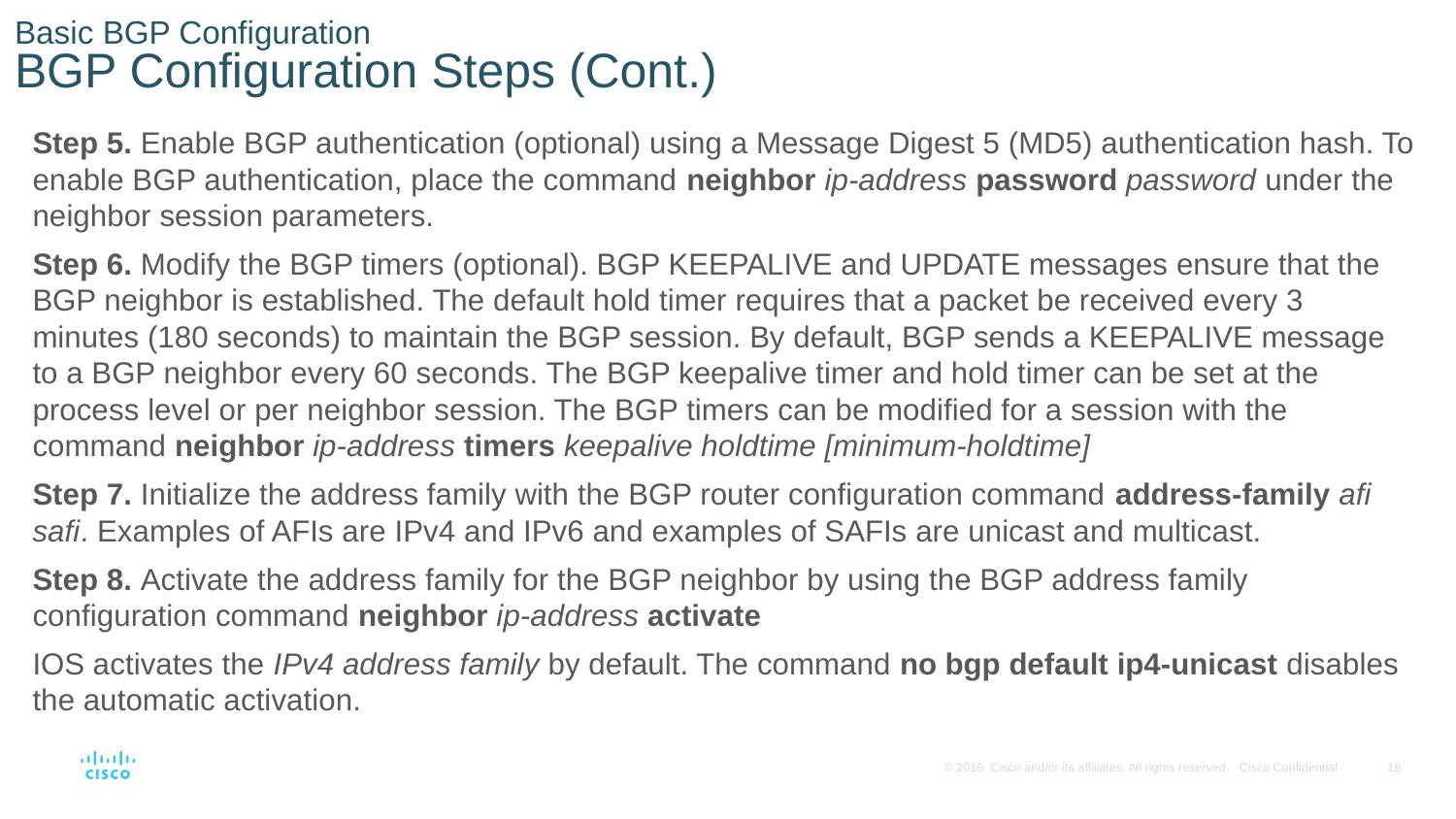

# Basic BGP Configuration BGP Configuration Steps (Cont.)
Step 5. Enable BGP authentication (optional) using a Message Digest 5 (MD5) authentication hash. To enable BGP authentication, place the command neighbor ip-address password password under the neighbor session parameters.
Step 6. Modify the BGP timers (optional). BGP KEEPALIVE and UPDATE messages ensure that the BGP neighbor is established. The default hold timer requires that a packet be received every 3 minutes (180 seconds) to maintain the BGP session. By default, BGP sends a KEEPALIVE message to a BGP neighbor every 60 seconds. The BGP keepalive timer and hold timer can be set at the process level or per neighbor session. The BGP timers can be modified for a session with the command neighbor ip-address timers keepalive holdtime [minimum-holdtime]
Step 7. Initialize the address family with the BGP router configuration command address-family afi safi. Examples of AFIs are IPv4 and IPv6 and examples of SAFIs are unicast and multicast.
Step 8. Activate the address family for the BGP neighbor by using the BGP address family configuration command neighbor ip-address activate
IOS activates the IPv4 address family by default. The command no bgp default ip4-unicast disables the automatic activation.